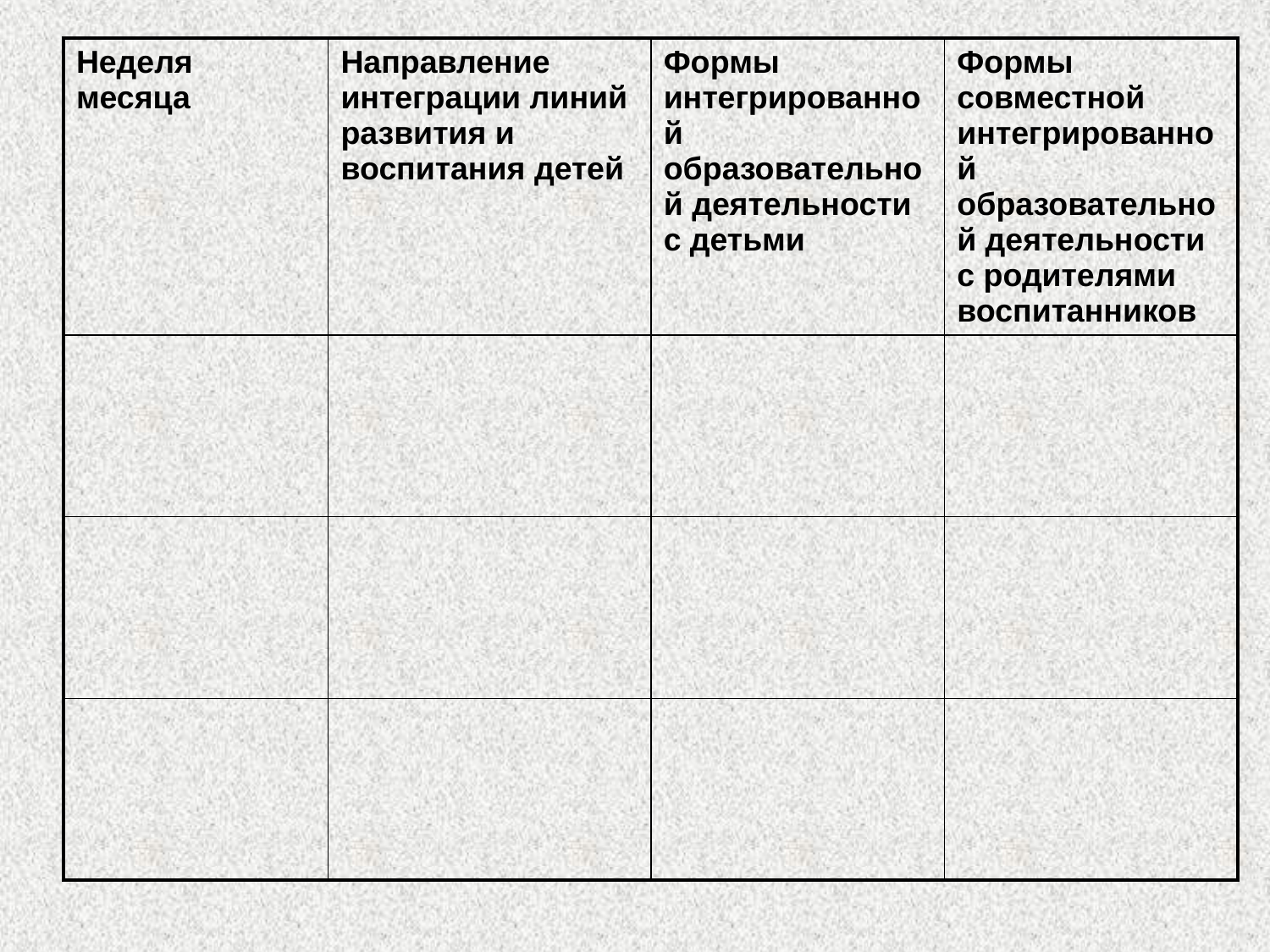

| Неделя месяца | Направление интеграции линий развития и воспитания детей | Формы интегрированной образовательной деятельности с детьми | Формы совместной интегрированной образовательной деятельности с родителями воспитанников |
| --- | --- | --- | --- |
|  |  |  |  |
|  |  |  |  |
|  |  |  |  |